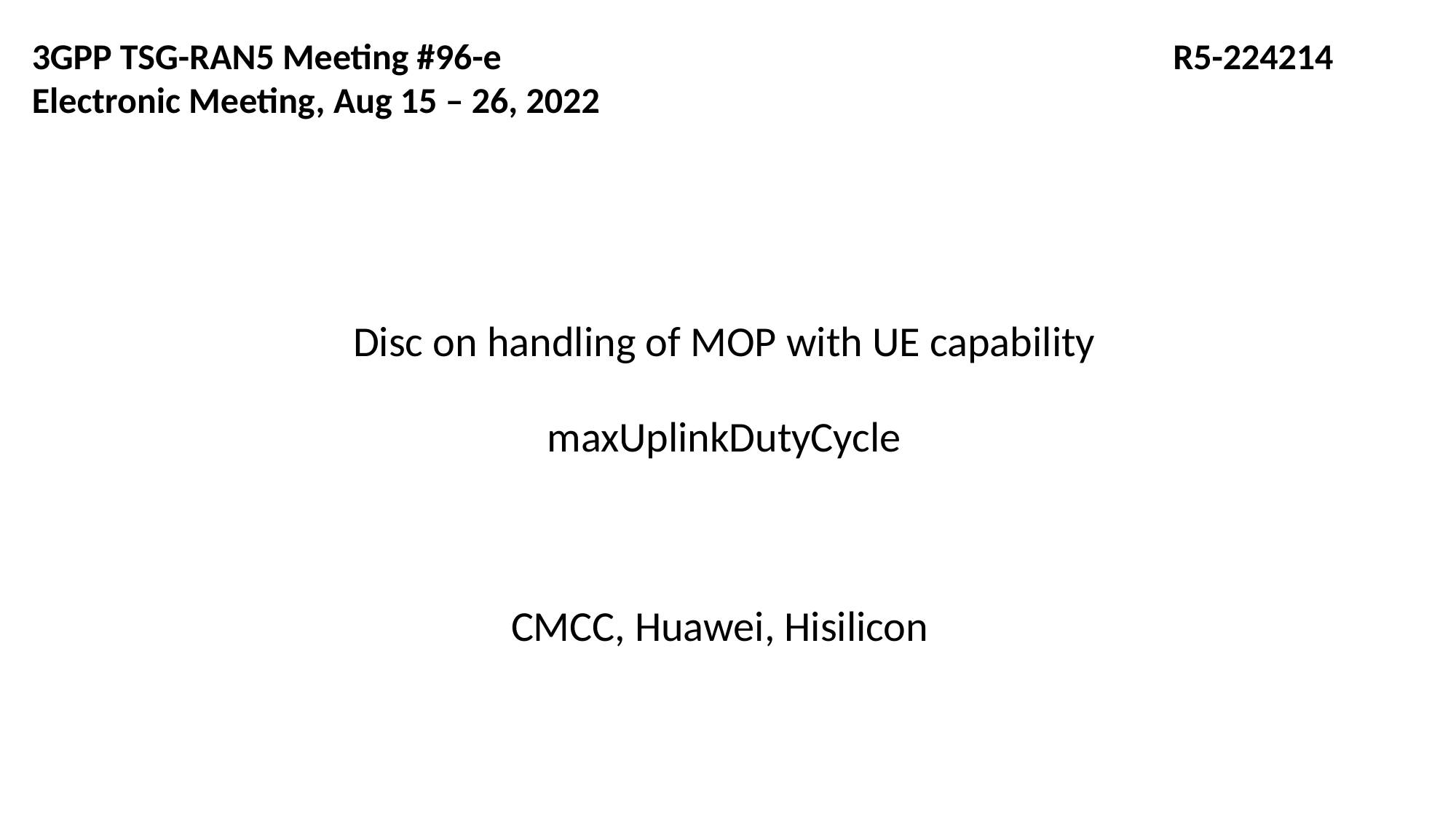

3GPP TSG-RAN5 Meeting #96-e 						      R5-224214
Electronic Meeting, Aug 15 – 26, 2022
# Disc on handling of MOP with UE capability maxUplinkDutyCycle
CMCC, Huawei, Hisilicon